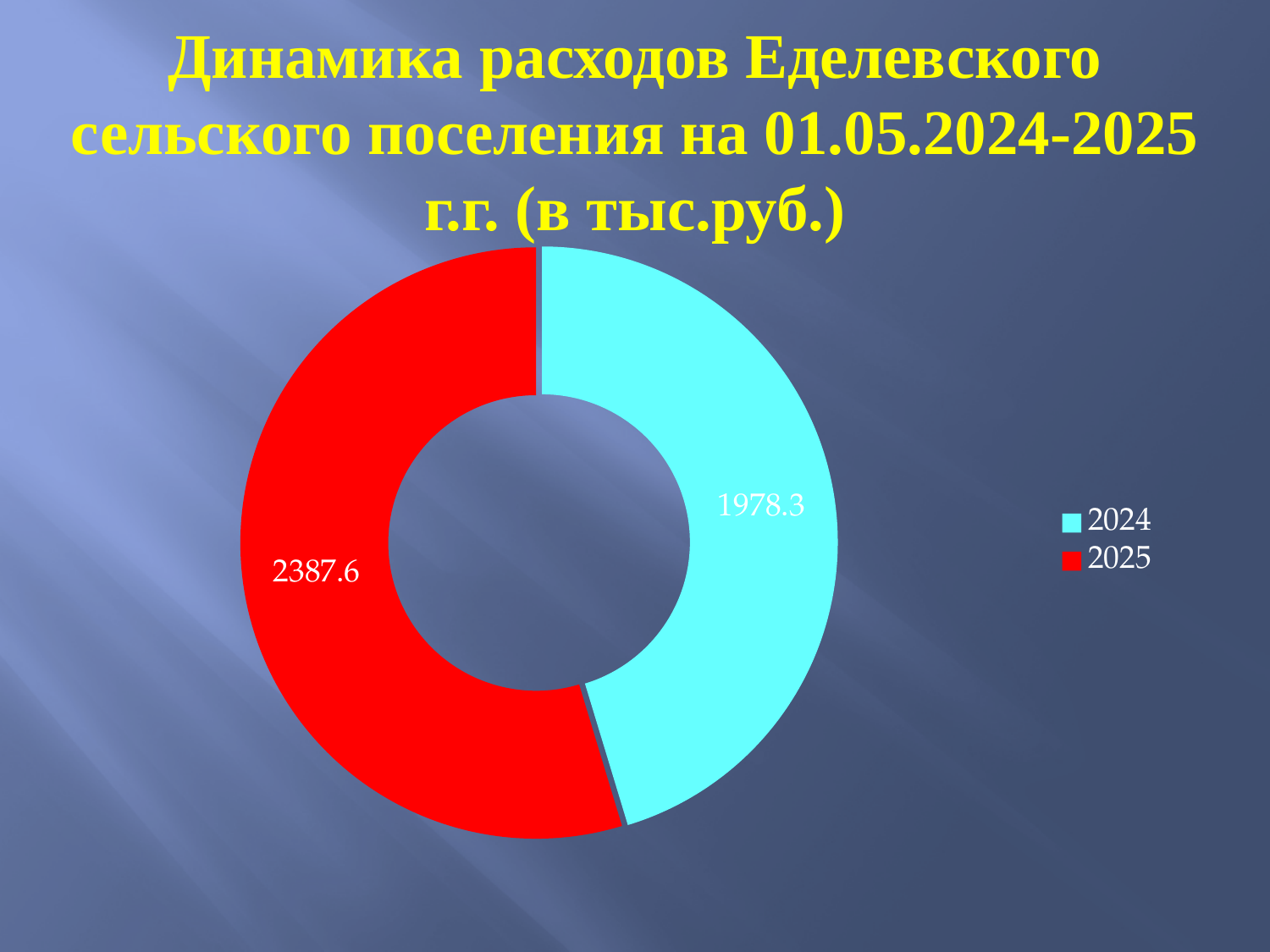

# Динамика расходов Еделевского сельского поселения на 01.05.2024-2025 г.г. (в тыс.руб.)

### Chart

| Category | Столбец2 |
|---|---|
| 2024 | 1978.3 |
| 2025 | 2387.6 |